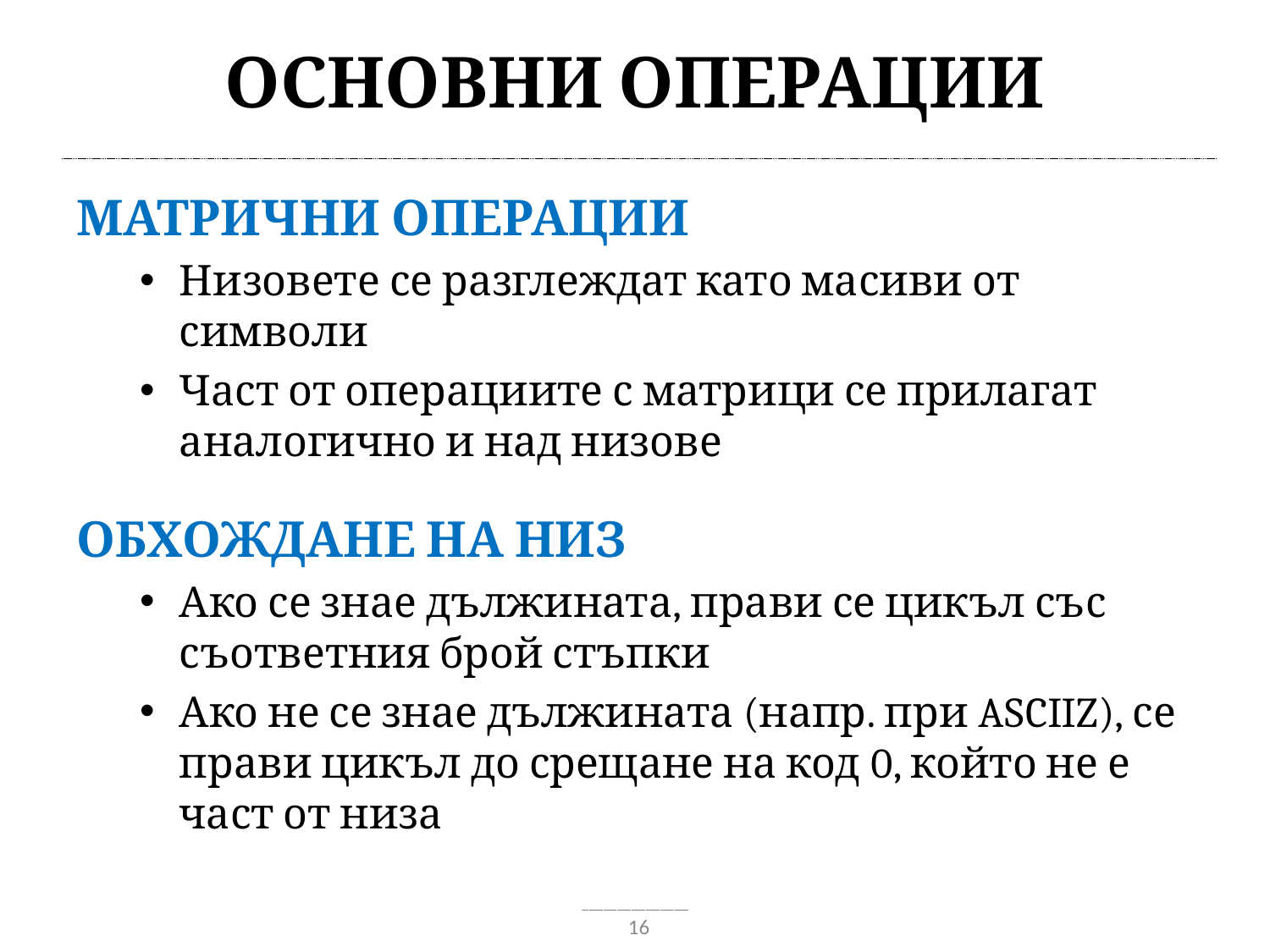

# Основни операции
Матрични операции
Низовете се разглеждат като масиви от символи
Част от операциите с матрици се прилагат аналогично и над низове
Обхождане на низ
Ако се знае дължината, прави се цикъл със съответния брой стъпки
Ако не се знае дължината (напр. при ASCIIZ), се прави цикъл до срещане на код 0, който не е част от низа
16